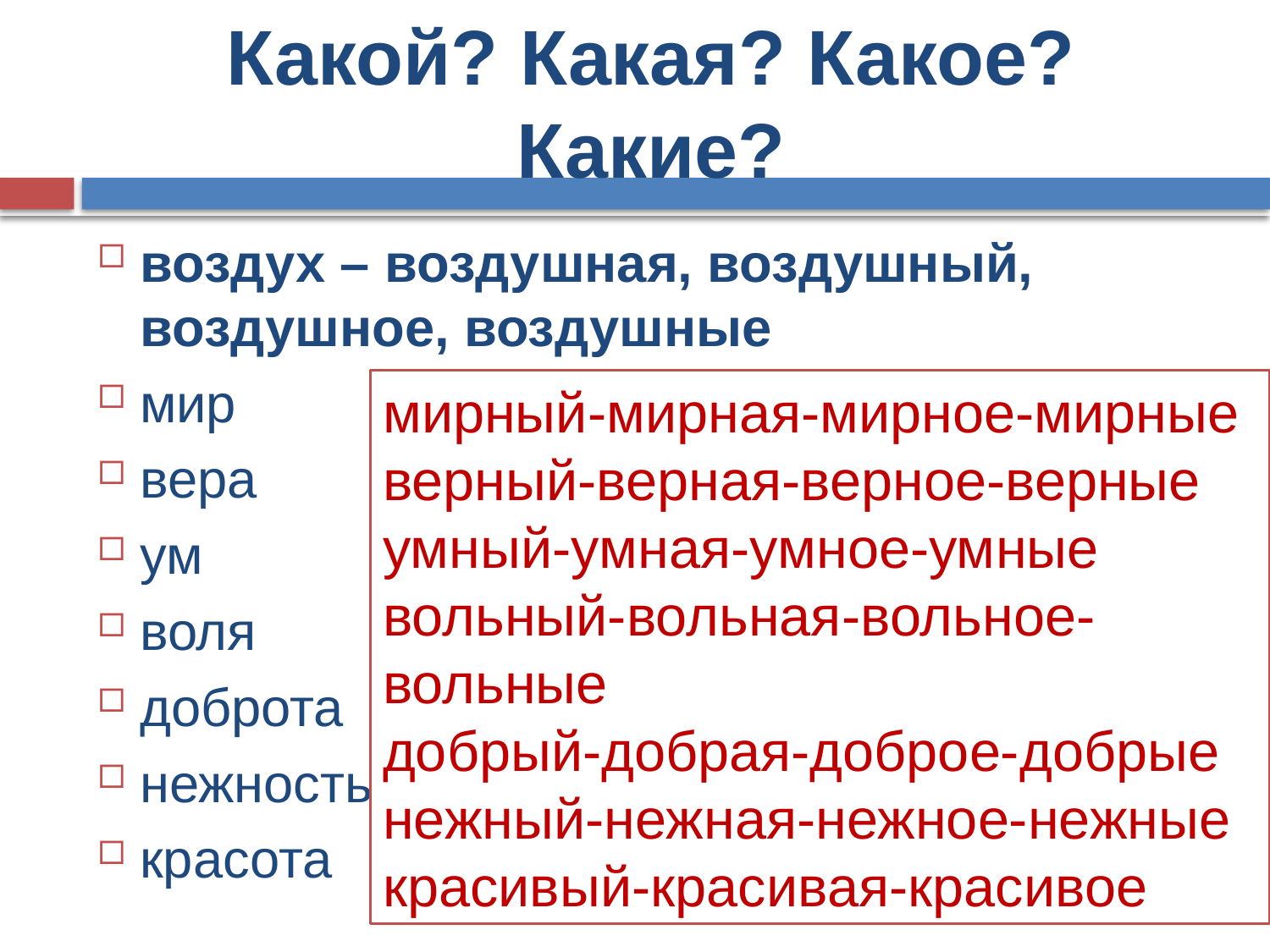

# Какой? Какая? Какое? Какие?
воздух – воздушная, воздушный, воздушное, воздушные
мир
вера
ум
воля
доброта
нежность
красота
мирный-мирная-мирное-мирные
верный-верная-верное-верные
умный-умная-умное-умные
вольный-вольная-вольное-вольные
добрый-добрая-доброе-добрые
нежный-нежная-нежное-нежные
красивый-красивая-красивое